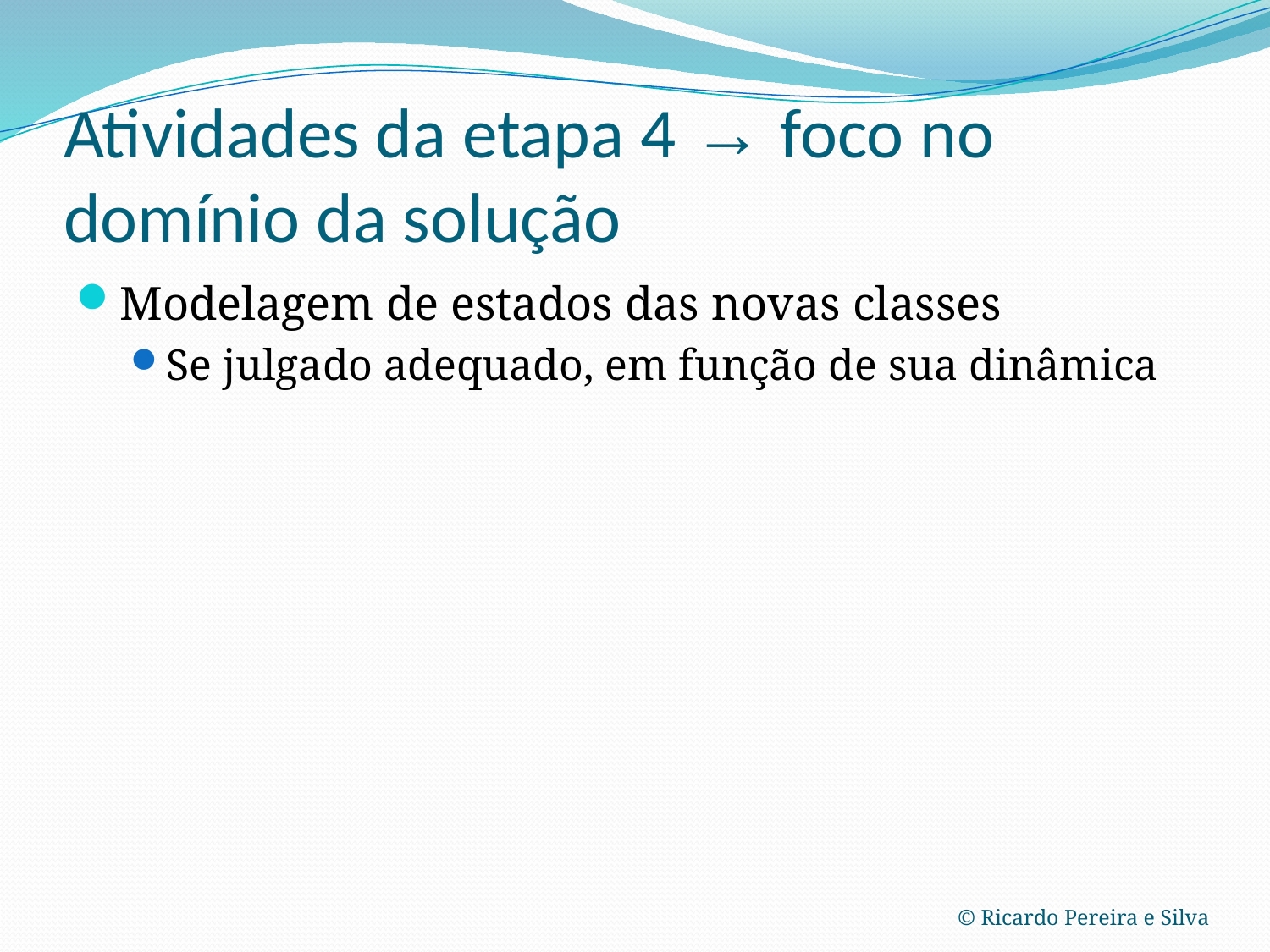

# Atividades da etapa 4 → foco no domínio da solução
Modelagem de estados das novas classes
Se julgado adequado, em função de sua dinâmica

© Ricardo Pereira e Silva